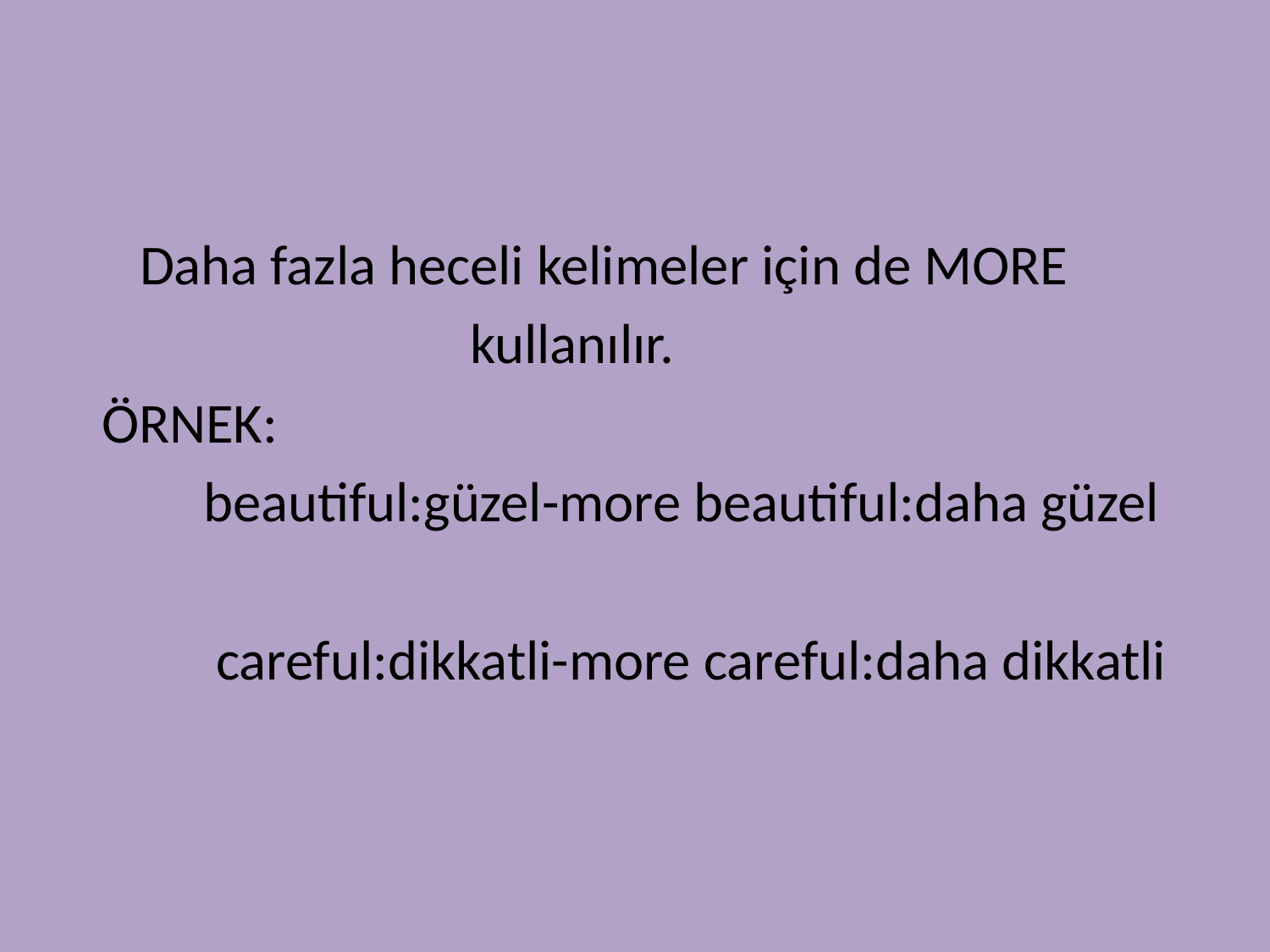

#
     Daha fazla heceli kelimeler için de MORE
                               kullanılır.
  ÖRNEK:
          beautiful:güzel-more beautiful:daha güzel

           careful:dikkatli-more careful:daha dikkatli